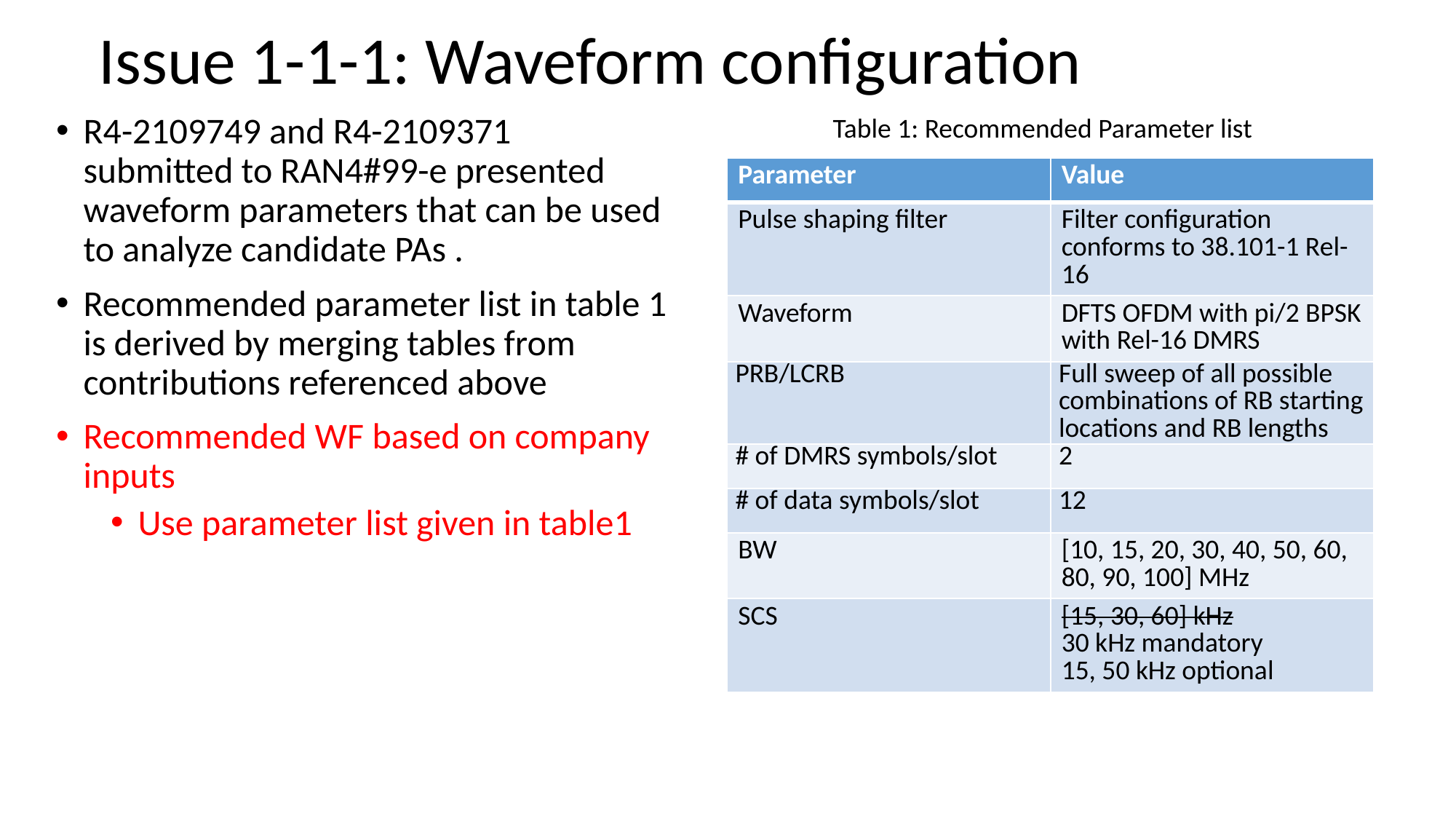

# Issue 1-1-1: Waveform configuration
Table 1: Recommended Parameter list
R4-2109749 and R4-2109371 submitted to RAN4#99-e presented waveform parameters that can be used to analyze candidate PAs .
Recommended parameter list in table 1 is derived by merging tables from contributions referenced above
Recommended WF based on company inputs
Use parameter list given in table1
| Parameter | Value |
| --- | --- |
| Pulse shaping filter | Filter configuration conforms to 38.101-1 Rel-16 |
| Waveform | DFTS OFDM with pi/2 BPSK with Rel-16 DMRS |
| PRB/LCRB | Full sweep of all possible combinations of RB starting locations and RB lengths |
| # of DMRS symbols/slot | 2 |
| # of data symbols/slot | 12 |
| BW | [10, 15, 20, 30, 40, 50, 60, 80, 90, 100] MHz |
| SCS | [15, 30, 60] kHz 30 kHz mandatory 15, 50 kHz optional |